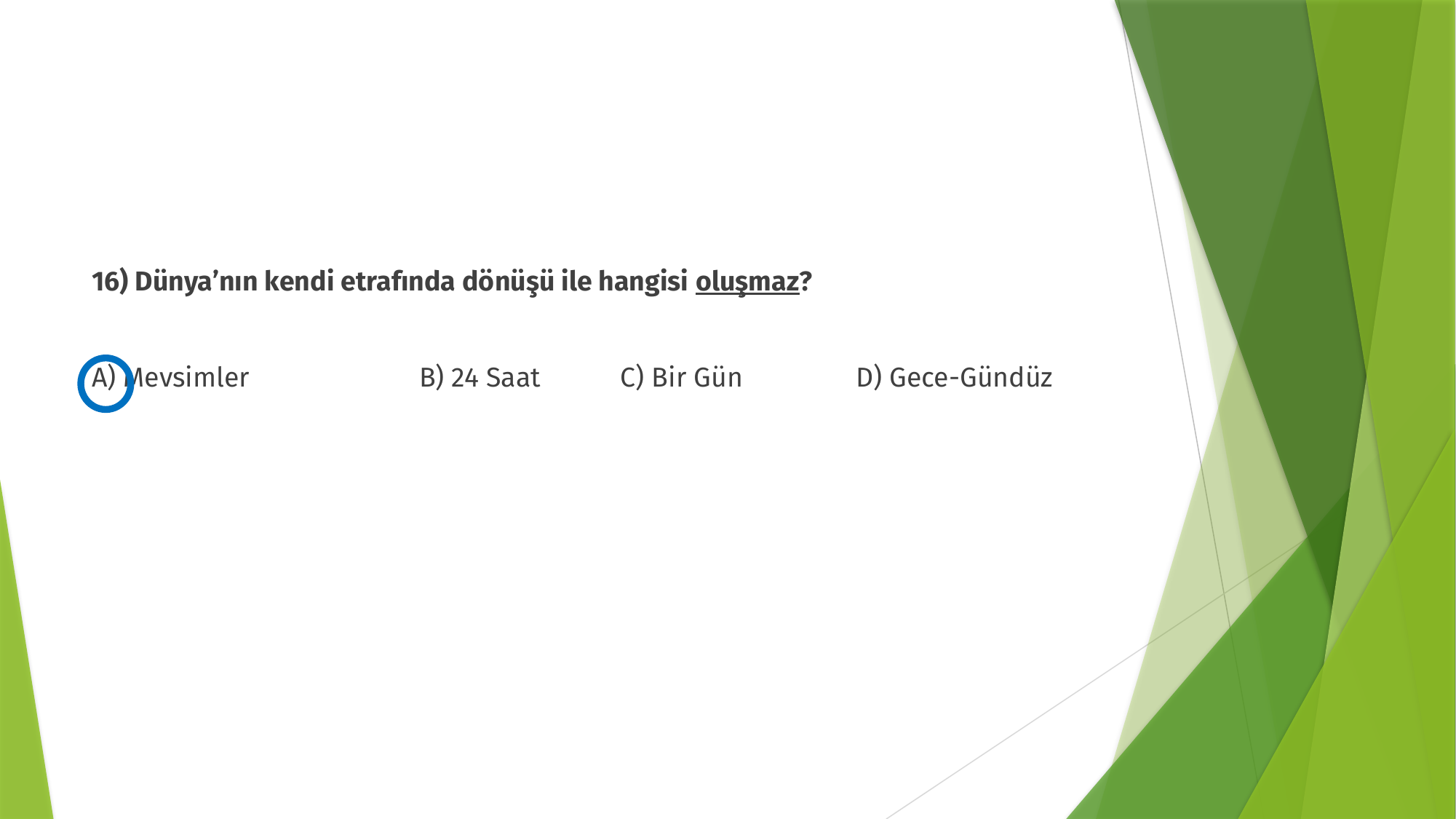

#
16) Dünya’nın kendi etrafında dönüşü ile hangisi oluşmaz?

A) Mevsimler		B) 24 Saat           C) Bir Gün		D) Gece-Gündüz